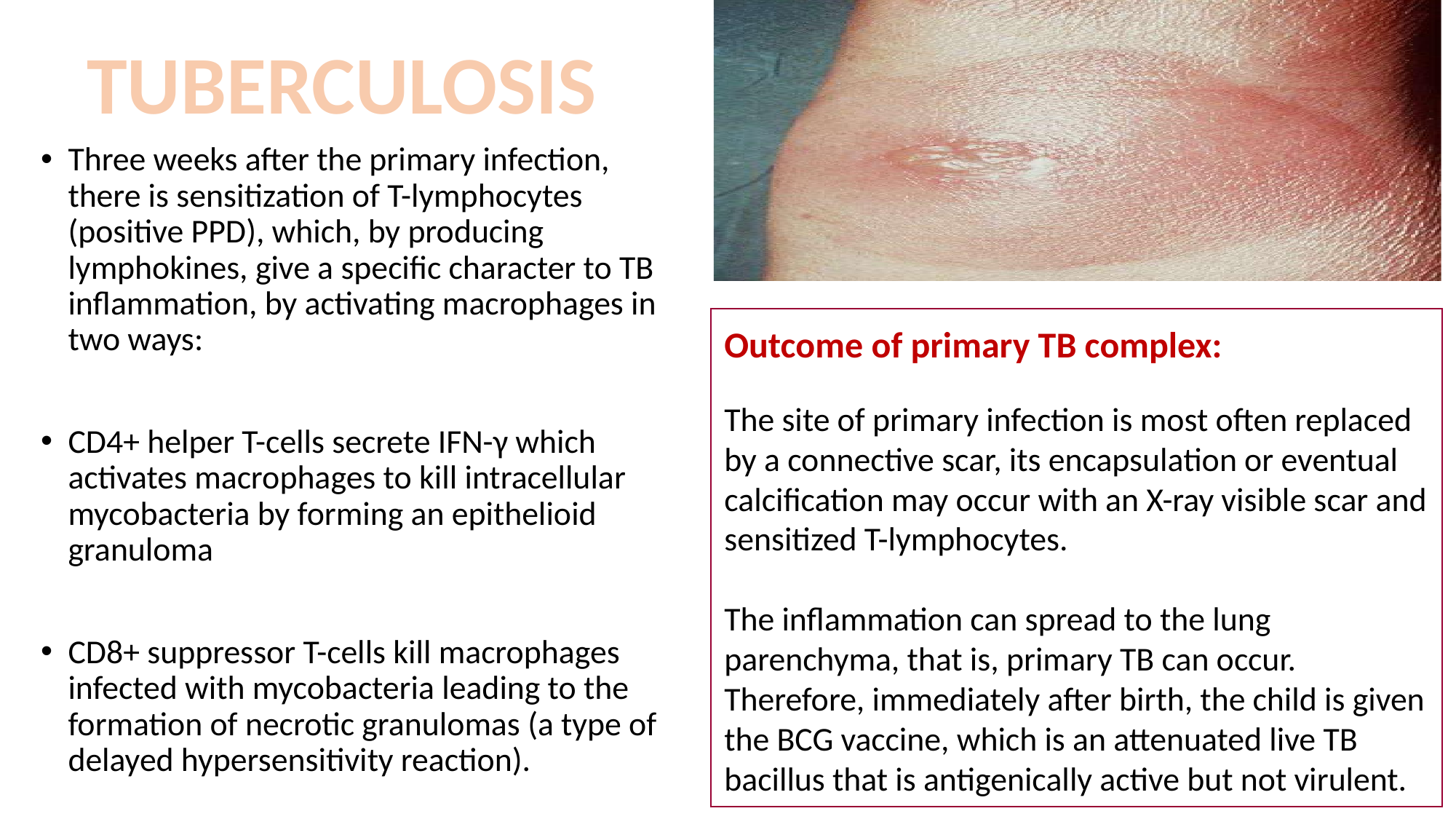

TUBERCULOSIS
Three weeks after the primary infection, there is sensitization of T-lymphocytes (positive PPD), which, by producing lymphokines, give a specific character to TB inflammation, by activating macrophages in two ways:

CD4+ helper T-cells secrete IFN-γ which activates macrophages to kill intracellular mycobacteria by forming an epithelioid granuloma

CD8+ suppressor T-cells kill macrophages infected with mycobacteria leading to the formation of necrotic granulomas (a type of delayed hypersensitivity reaction).

Outcome of primary TB complex:

The site of primary infection is most often replaced by a connective scar, its encapsulation or eventual calcification may occur with an X-ray visible scar and sensitized T-lymphocytes.

The inflammation can spread to the lung parenchyma, that is, primary TB can occur. Therefore, immediately after birth, the child is given the BCG vaccine, which is an attenuated live TB bacillus that is antigenically active but not virulent.